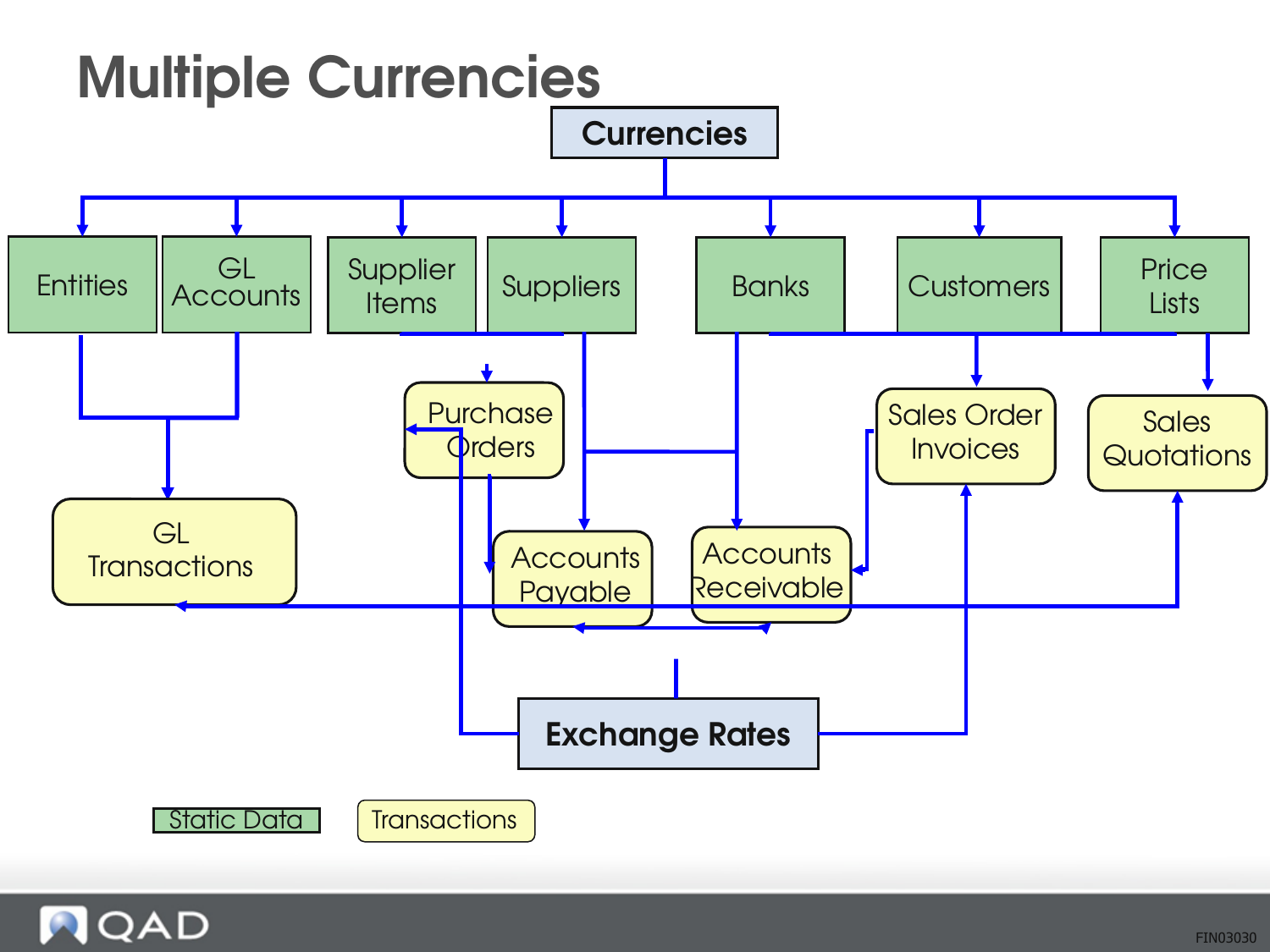

# Multiple Currencies
Currencies
Entities
GL
Accounts
Supplier
Items
Suppliers
Banks
Customers
Price
Lists

Purchase Orders
Sales Order Invoices

Sales Quotations

GL Transactions
Accounts Receivable
Accounts Payable

Exchange Rates
Transactions

Static Data
FIN03030